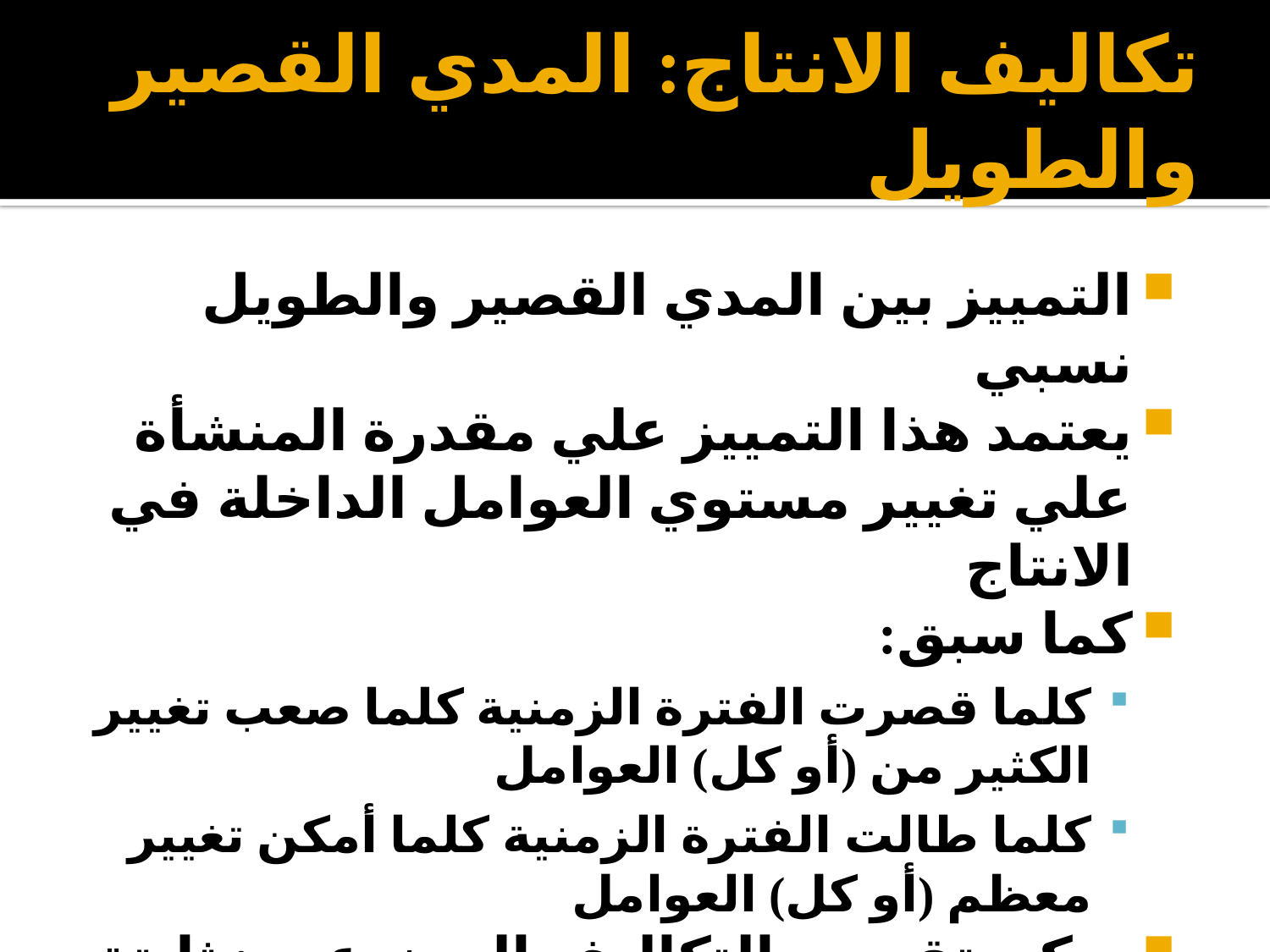

# تكاليف الانتاج: المدي القصير والطويل
التمييز بين المدي القصير والطويل نسبي
يعتمد هذا التمييز علي مقدرة المنشأة علي تغيير مستوي العوامل الداخلة في الانتاج
كما سبق:
كلما قصرت الفترة الزمنية كلما صعب تغيير الكثير من (أو كل) العوامل
كلما طالت الفترة الزمنية كلما أمكن تغيير معظم (أو كل) العوامل
يمكن تقسيم التكاليف الي نوعين: ثابتة و متغيرة